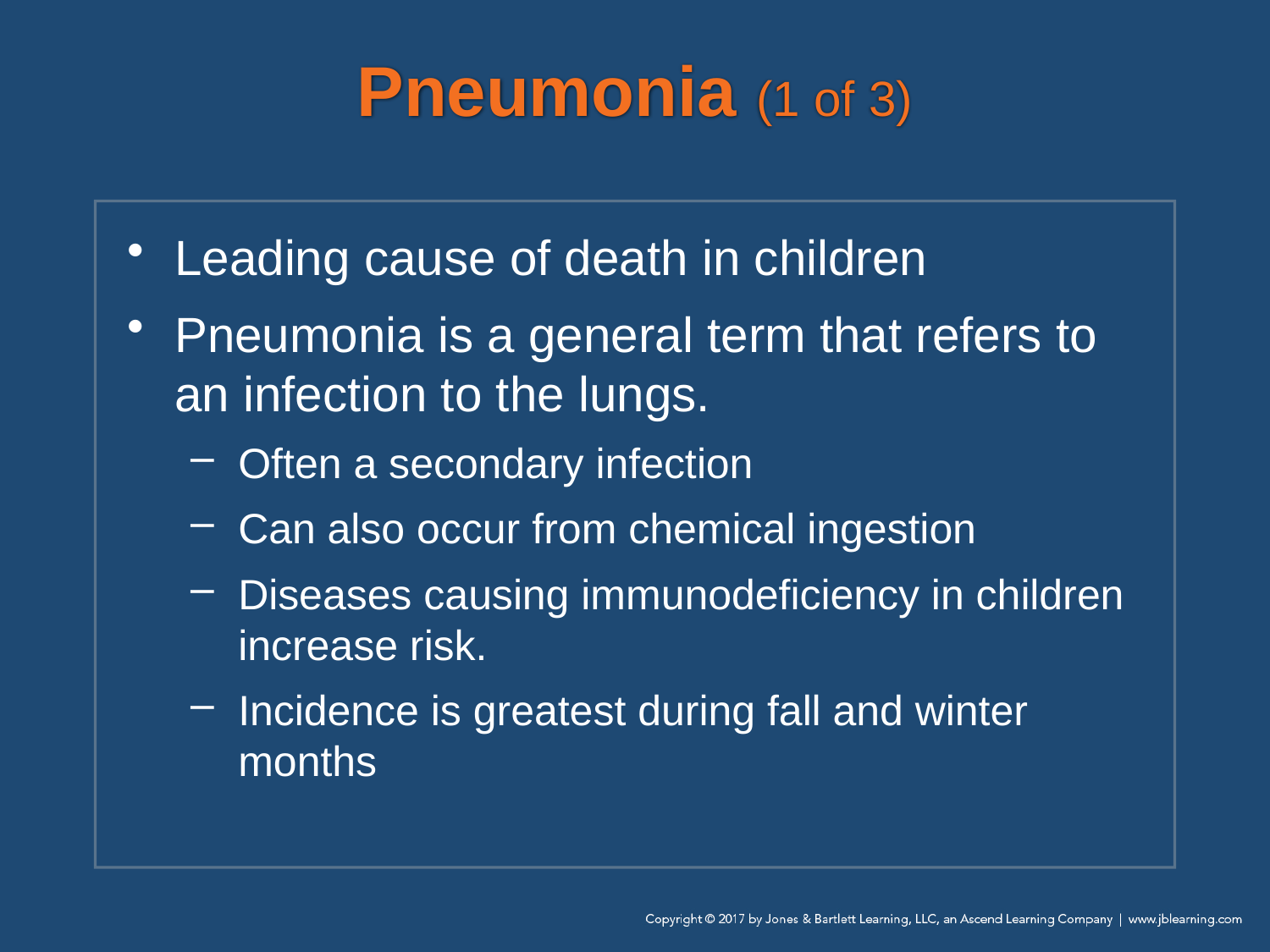

# Pneumonia (1 of 3)
Leading cause of death in children
Pneumonia is a general term that refers to an infection to the lungs.
Often a secondary infection
Can also occur from chemical ingestion
Diseases causing immunodeficiency in children increase risk.
Incidence is greatest during fall and winter months